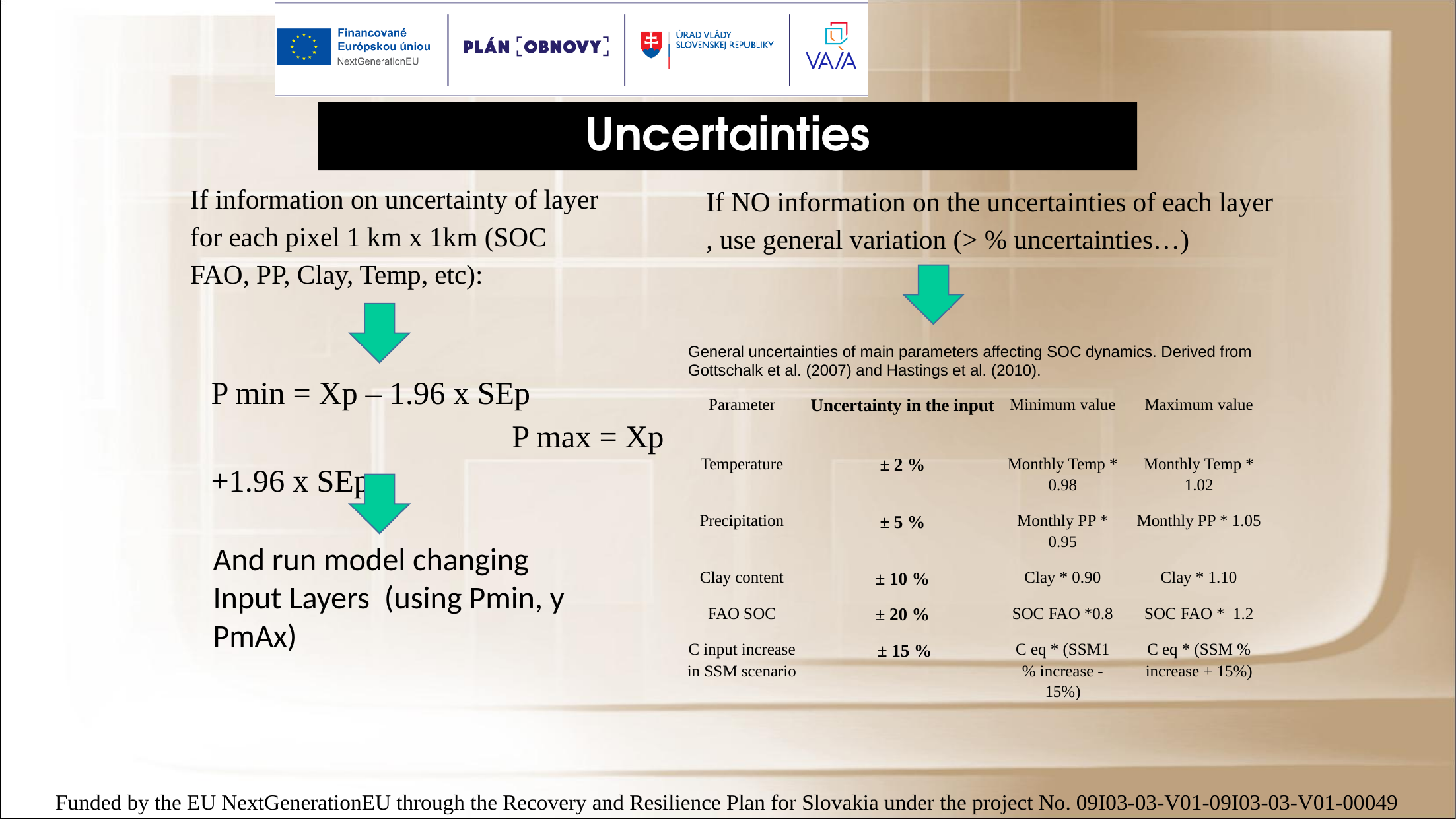

Uncertainties
If information on uncertainty of layer for each pixel 1 km x 1km (SOC FAO, PP, Clay, Temp, etc):
If NO information on the uncertainties of each layer
, use general variation (> % uncertainties…)

General uncertainties of main parameters affecting SOC dynamics. Derived from Gottschalk et al. (2007) and Hastings et al. (2010).

P min = Xp – 1.96 x SEp  	                                                       P max = Xp +1.96 x SEp
| Parameter | Uncertainty in the input | Minimum value | Maximum value |
| --- | --- | --- | --- |
| Temperature | ± 2 % | Monthly Temp \* 0.98 | Monthly Temp \* 1.02 |
| Precipitation | ± 5 % | Monthly PP \* 0.95 | Monthly PP \* 1.05 |
| Clay content | ± 10 % | Clay \* 0.90 | Clay \* 1.10 |
| FAO SOC | ± 20 % | SOC FAO \*0.8 | SOC FAO \* 1.2 |
| C input increase in SSM scenario | ± 15 % | C eq \* (SSM1 % increase - 15%) | C eq \* (SSM % increase + 15%) |

And run model changing Input Layers  (using Pmin, y PmAx)